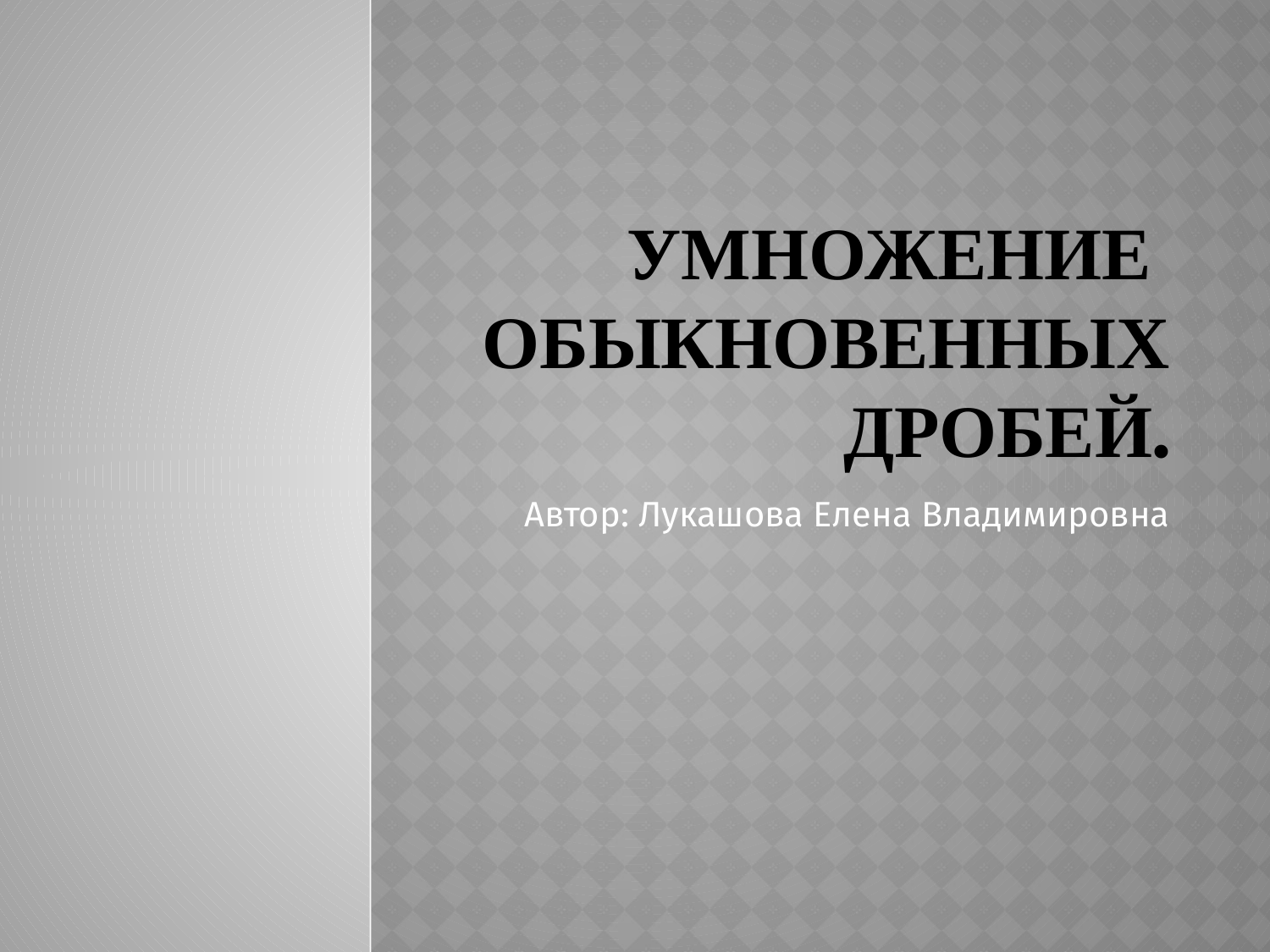

# Умножение  обыкновенных дробей.
Автор: Лукашова Елена Владимировна